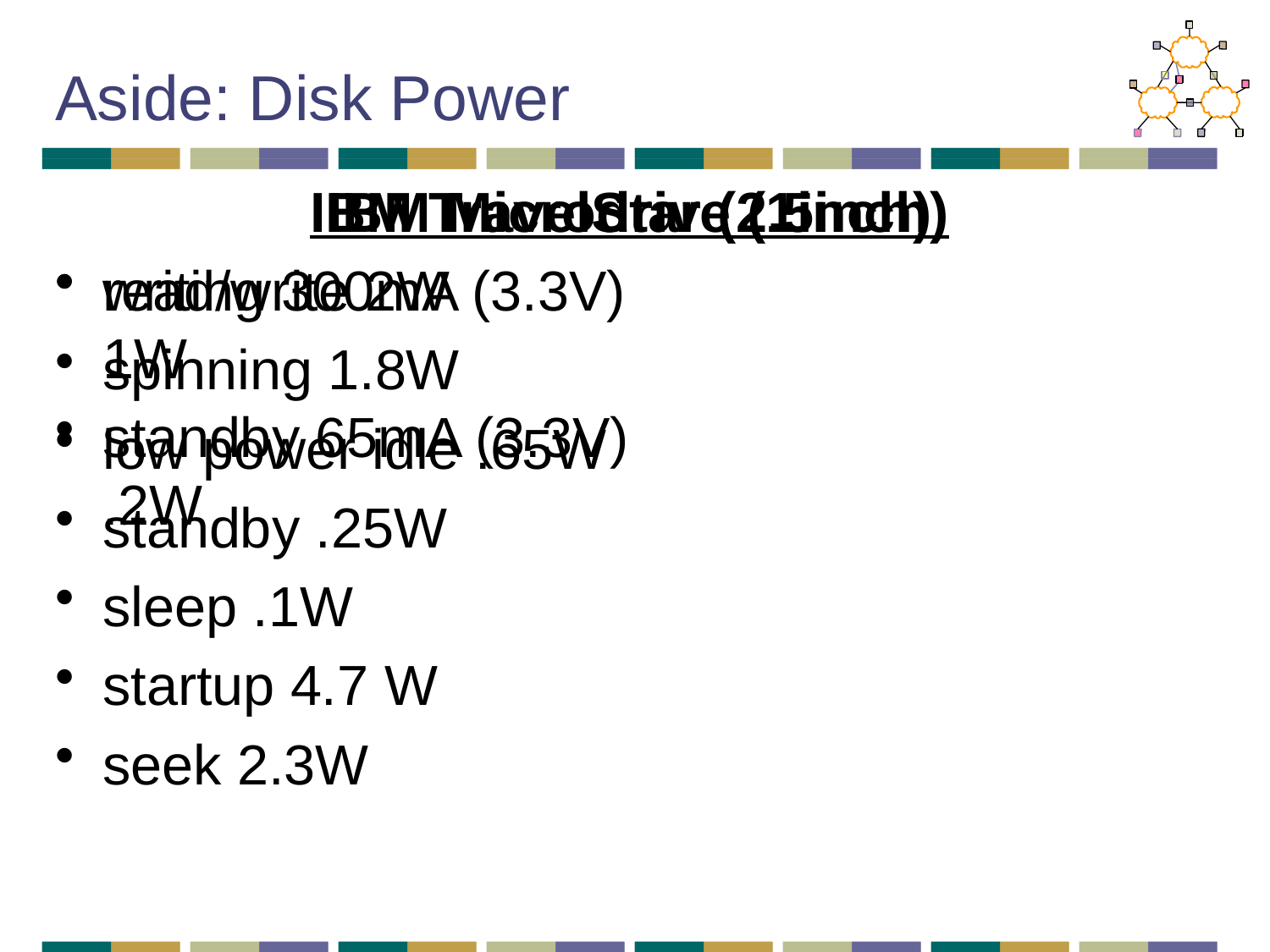

# Aside: Disk Power
IBM Microdrive (1inch)
writing 300mA (3.3V)
1W
standby 65mA (3.3V)
.2W
IBM TravelStar (2.5inch)
read/write 2W
spinning 1.8W
low power idle .65W
standby .25W
sleep .1W
startup 4.7 W
seek 2.3W